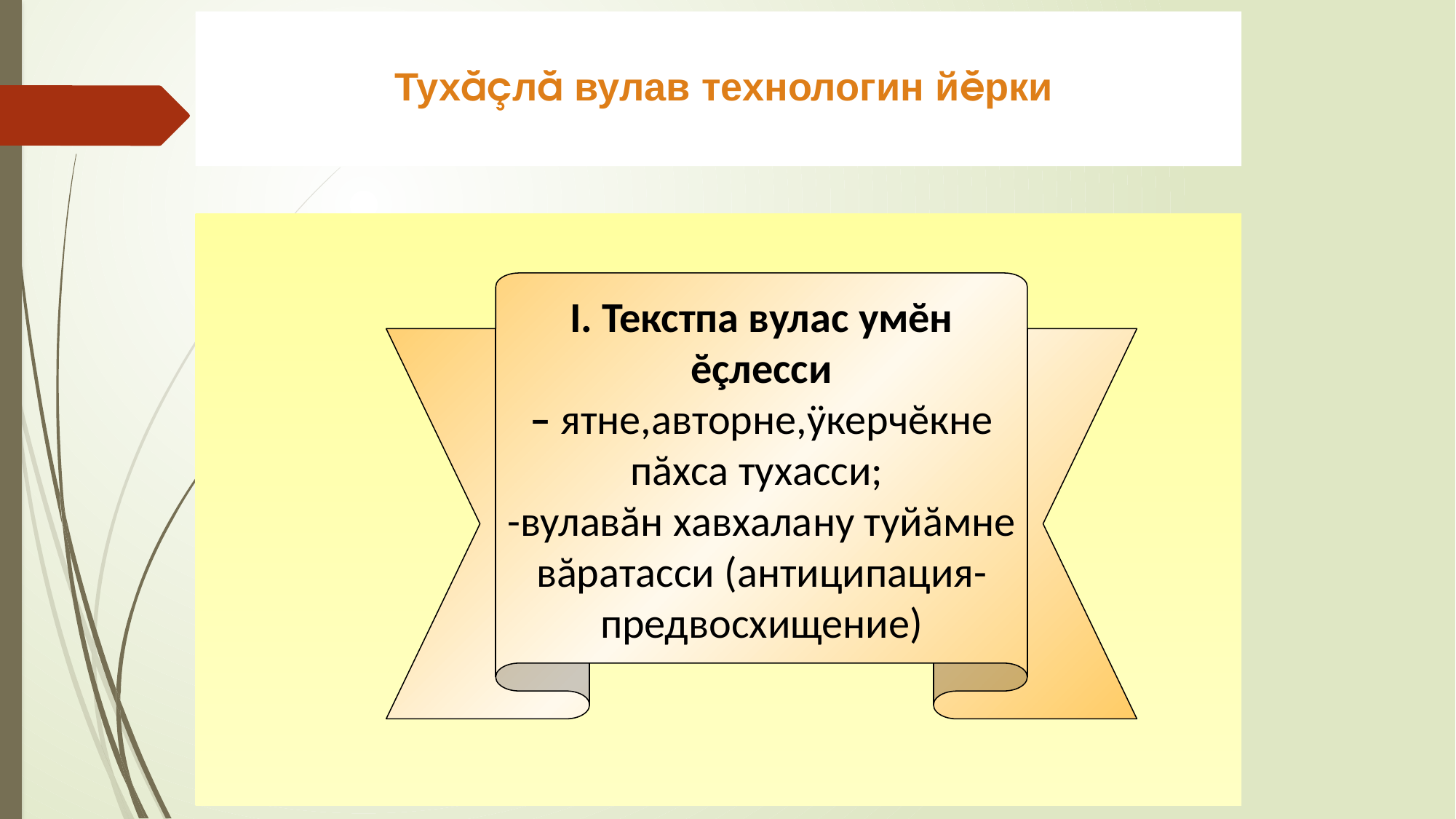

Тухăçлă вулав технологин йĕрки

I. Текстпа вулас умĕн ĕçлесси
– ятне,авторне,ÿкерчĕкне пăхса тухасси;
-вулавăн хавхалану туйăмне вăратасси (антиципация-предвосхищение)